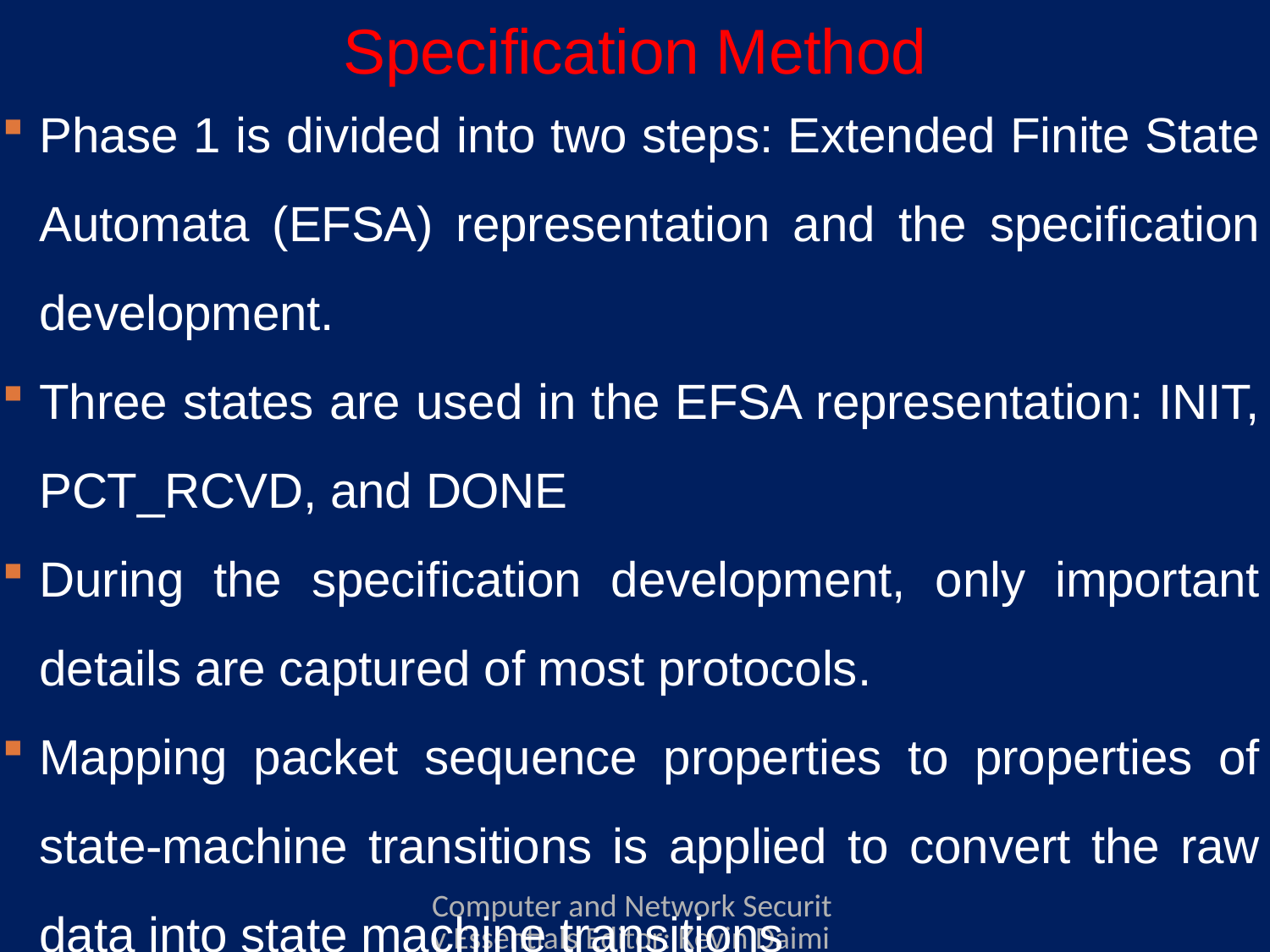

# Specification Method
Phase 1 is divided into two steps: Extended Finite State Automata (EFSA) representation and the specification development.
Three states are used in the EFSA representation: INIT, PCT_RCVD, and DONE
During the specification development, only important details are captured of most protocols.
Mapping packet sequence properties to properties of state-machine transitions is applied to convert the raw data into state machine transitions
Computer and Network Security Essentials Editor: Kevin Daimi Associate Editors: Guillermo Francia, Levent Ertaul, Luis H. Encinas, Eman El-Sheikh Published by Springer